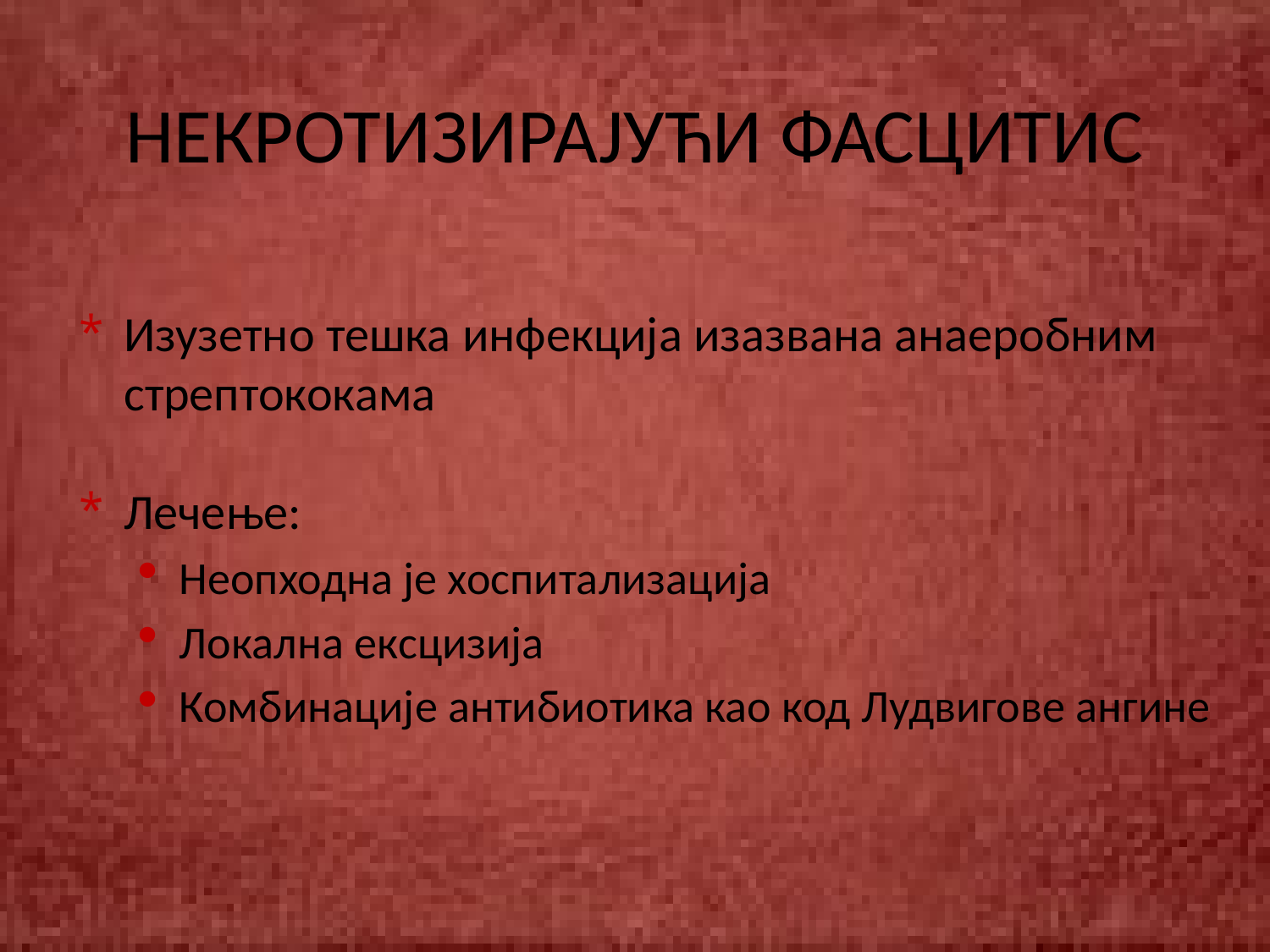

# НЕКРОТИЗИРАЈУЋИ ФАСЦИТИС
Изузетно тешка инфекција изазвана анаеробним стрептококама

Лечење:
Неопходна је хоспитализација
Локална ексцизија
Комбинације антибиотика као код Лудвигове ангине